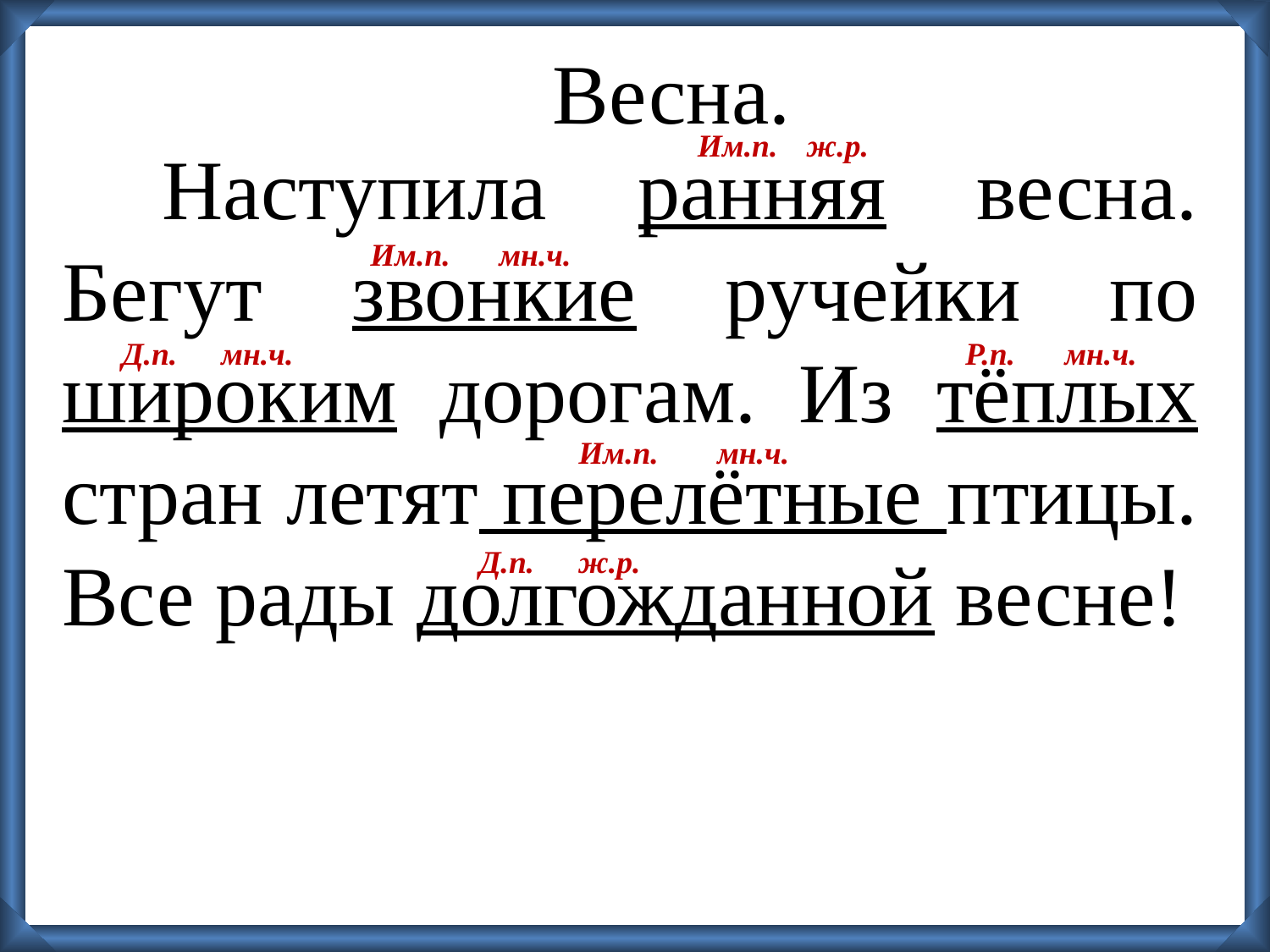

Весна.
Им.п.
ж.р.
Наступила ранняя весна. Бегут звонкие ручейки по широким дорогам. Из тёплых стран летят перелётные птицы. Все рады долгожданной весне!
Им.п.
мн.ч.
Д.п.
мн.ч.
Р.п.
мн.ч.
Им.п.
мн.ч.
Д.п.
ж.р.